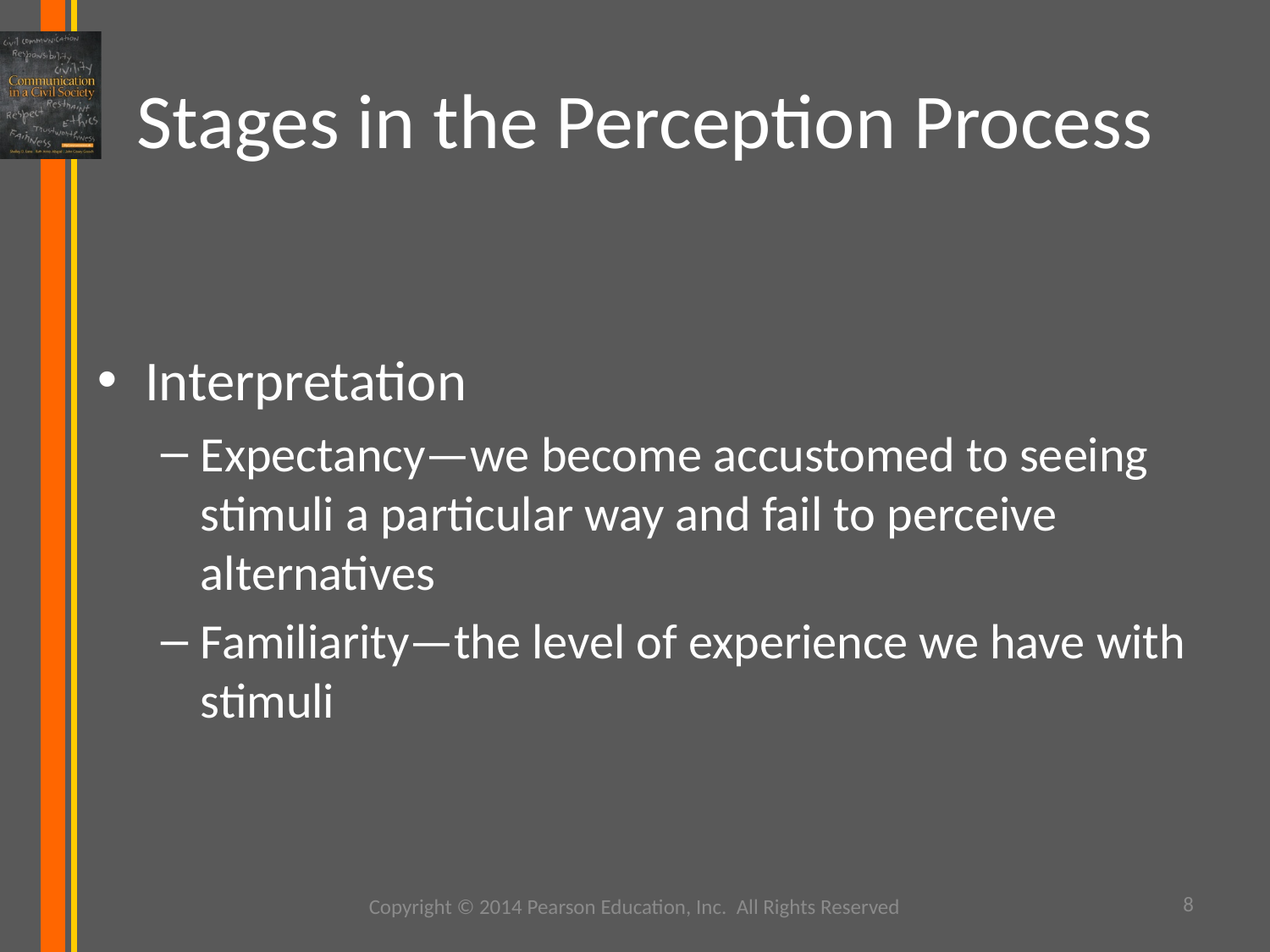

# Stages in the Perception Process
Interpretation
Expectancy—we become accustomed to seeing stimuli a particular way and fail to perceive alternatives
Familiarity—the level of experience we have with stimuli
Copyright © 2014 Pearson Education, Inc.  All Rights Reserved
8